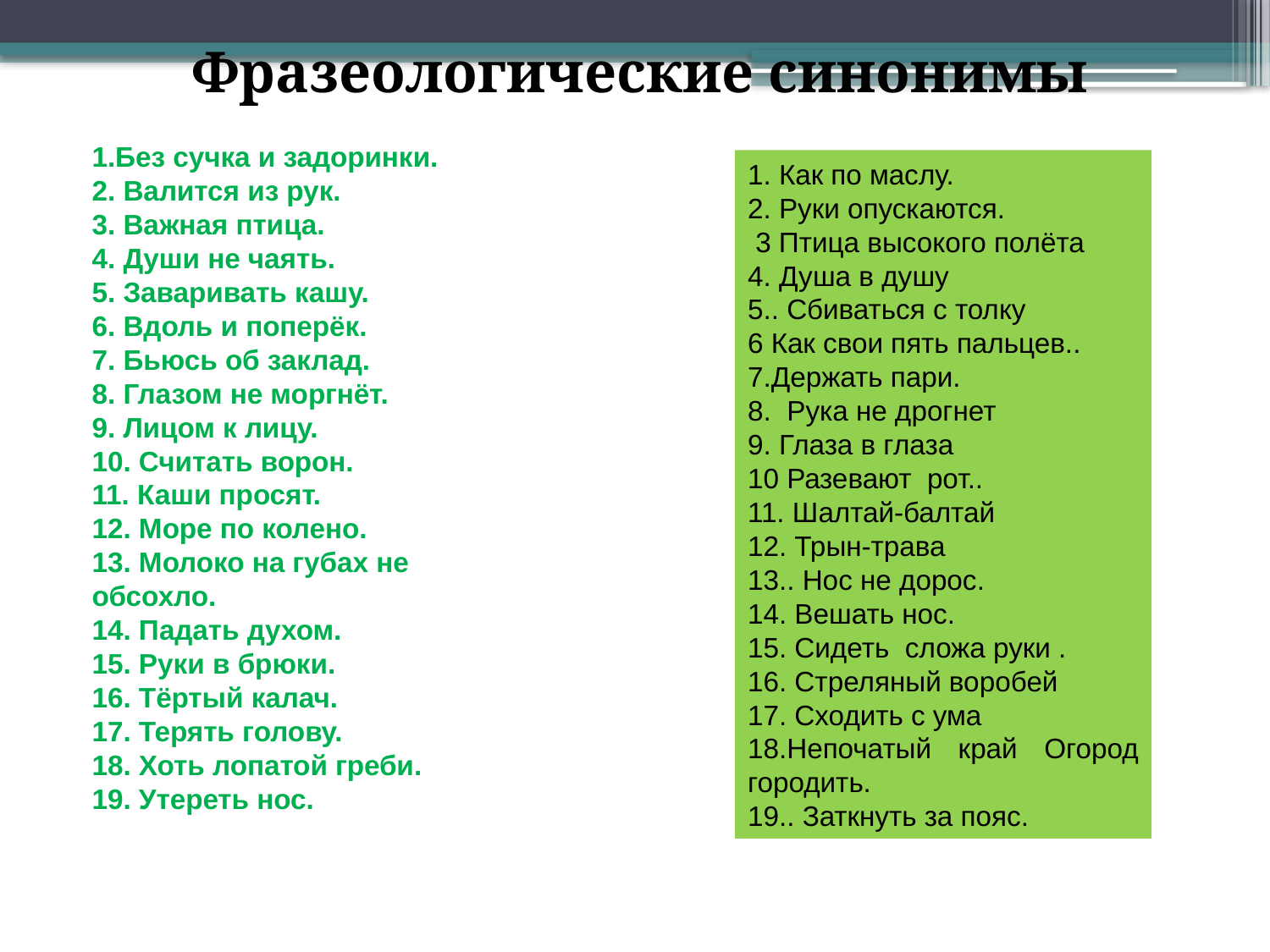

Фразеологические синонимы

1.Без сучка и задоринки.
2. Валится из рук.
3. Важная птица.
4. Души не чаять.
5. Заваривать кашу.
6. Вдоль и поперёк.
7. Бьюсь об заклад.
8. Глазом не моргнёт.
9. Лицом к лицу.
10. Считать ворон.
11. Каши просят.
12. Море по колено.
13. Молоко на губах не обсохло.
14. Падать духом.
15. Руки в брюки.
16. Тёртый калач.
17. Терять голову.
18. Хоть лопатой греби.
19. Утереть нос.
1. Как по маслу.
2. Руки опускаются.
 3 Птица высокого полёта
4. Душа в душу
5.. Сбиваться с толку
6 Как свои пять пальцев..
7.Держать пари.
8.  Рука не дрогнет
9. Глаза в глаза
10 Разевают  рот..
11. Шалтай-балтай
12. Трын-трава
13.. Нос не дорос.
14. Вешать нос.
15. Сидеть  сложа руки .
16. Стреляный воробей
17. Сходить с ума
18.Непочатый край Огород городить.
19.. Заткнуть за пояс.